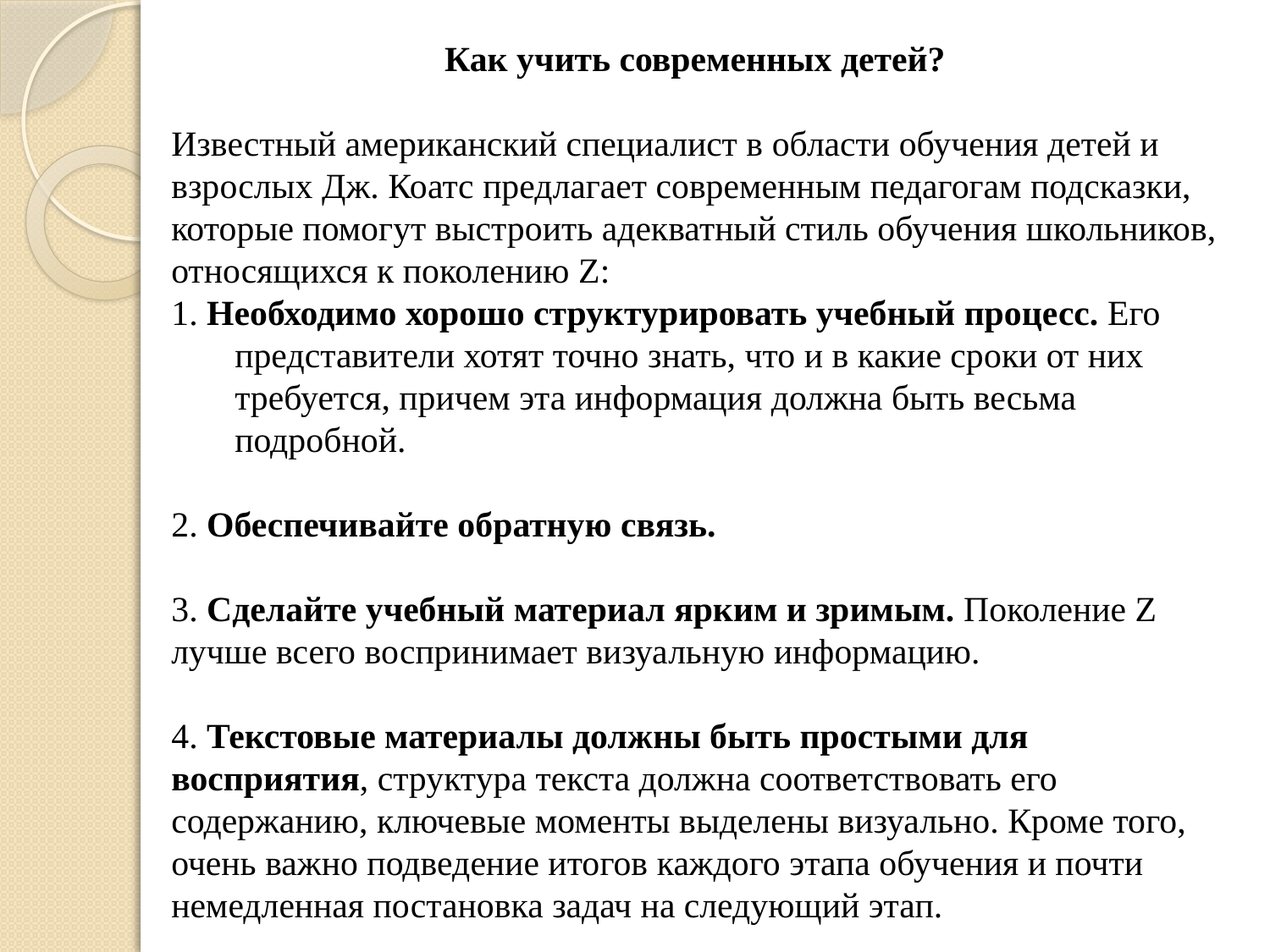

Как учить современных детей?

Известный американский специалист в области обучения детей и взрослых Дж. Коатс предлагает современным педагогам подсказки, которые помогут выстроить адекватный стиль обучения школьников, относящихся к поколению Z:
1. Необходимо хорошо структурировать учебный процесс. Его представители хотят точно знать, что и в какие сроки от них требуется, причем эта информация должна быть весьма подробной.

2. Обеспечивайте обратную связь.

3. Сделайте учебный материал ярким и зримым. Поколение Z лучше всего воспринимает визуальную информацию.

4. Текстовые материалы должны быть простыми для восприятия, структура текста должна соответствовать его содержанию, ключевые моменты выделены визуально. Кроме того, очень важно подведение итогов каждого этапа обучения и почти немедленная постановка задач на следующий этап.